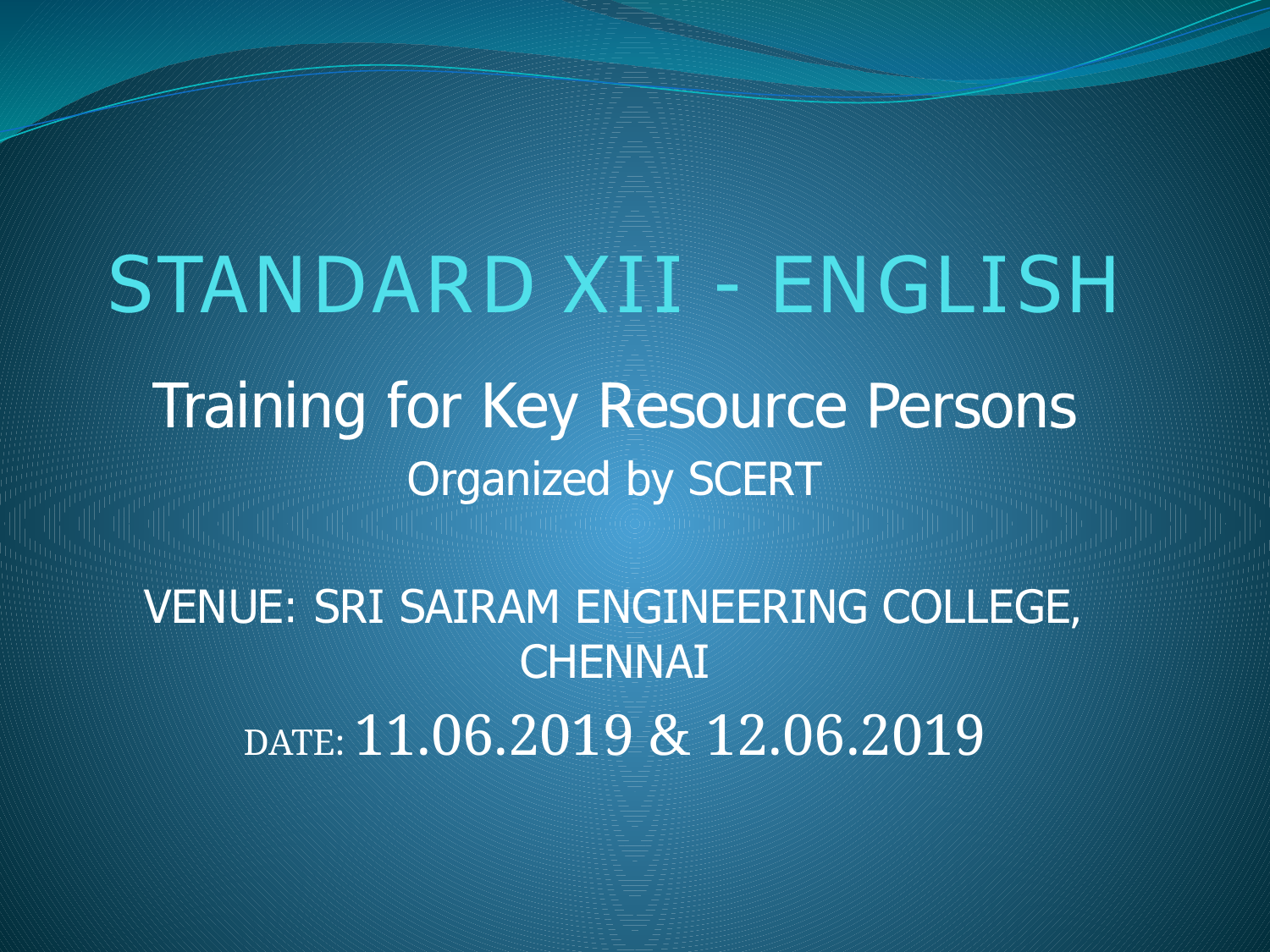

# STANDARD XII - ENGLISH
Training for Key Resource Persons
Organized by SCERT

VENUE: SRI SAIRAM ENGINEERING COLLEGE, CHENNAI
DATE: 11.06.2019 & 12.06.2019